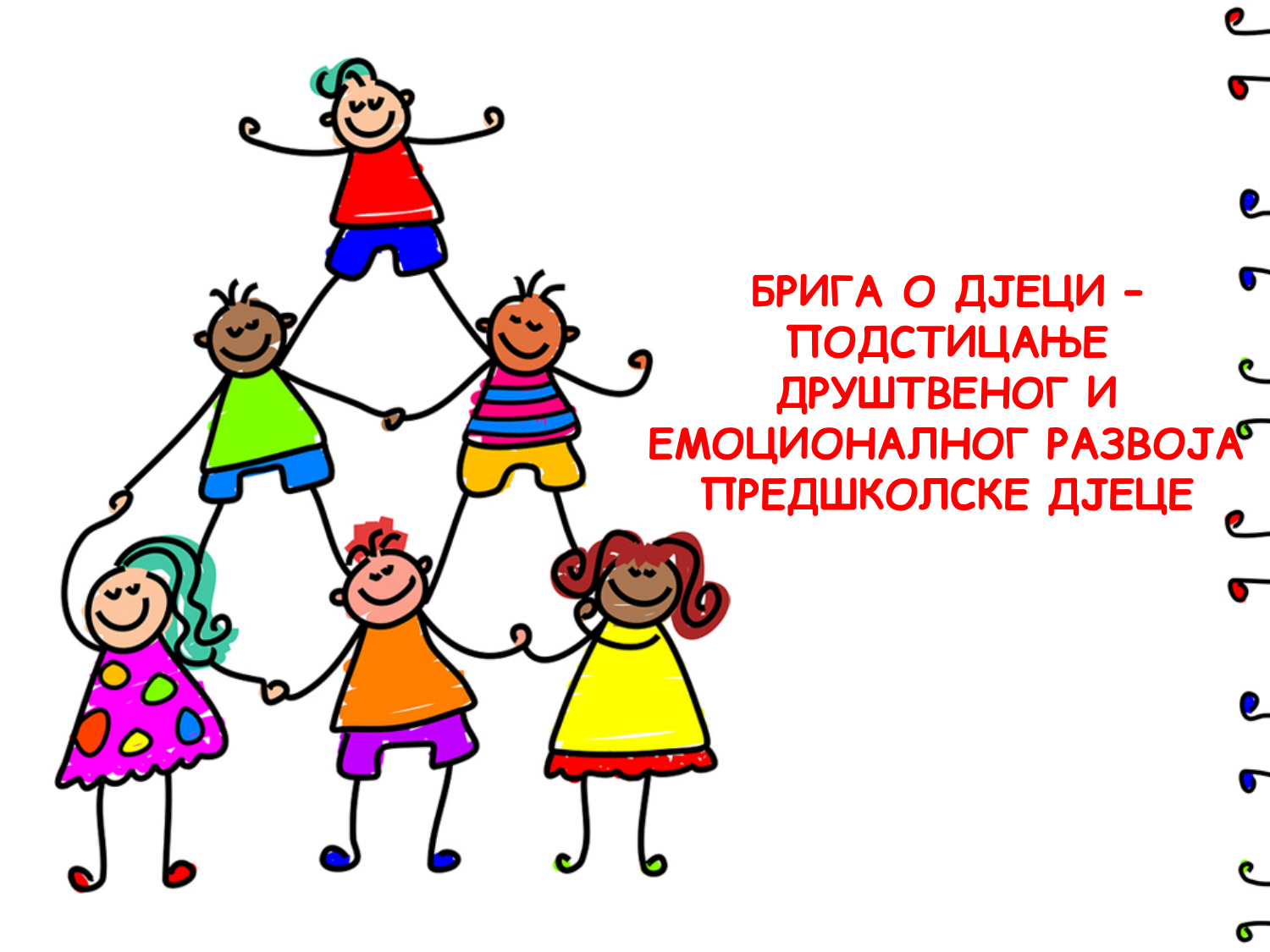

# БРИГА О ДЈЕЦИ – ПОДСТИЦАЊЕ ДРУШТВЕНОГ И ЕМОЦИОНАЛНОГ РАЗВОЈА ПРЕДШКОЛСКЕ ДЈЕЦЕ